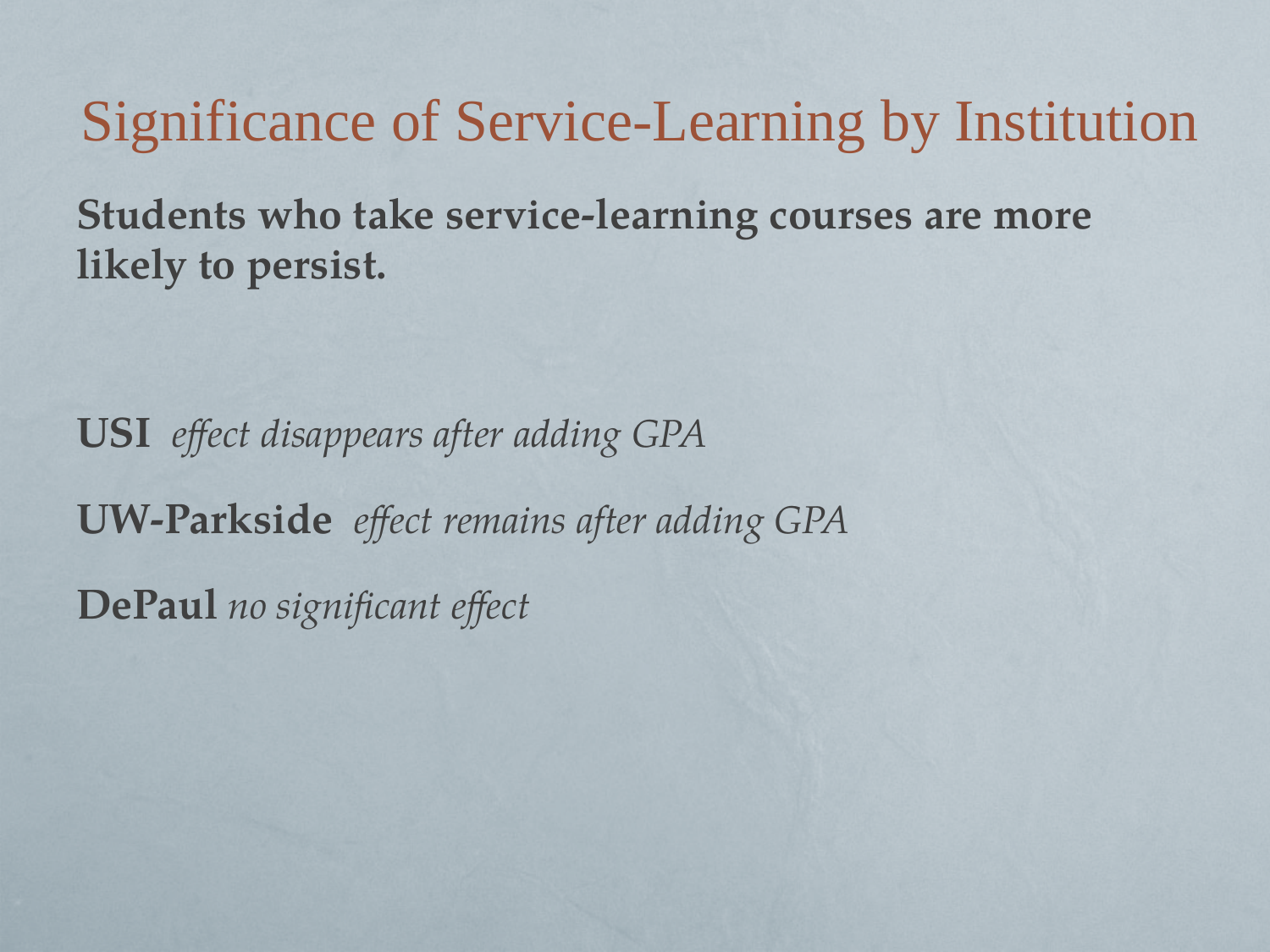

# Significance of Service-Learning by Institution
Students who take service-learning courses are more likely to persist.

USI  effect disappears after adding GPA
UW-Parkside  effect remains after adding GPA
DePaul no significant effect